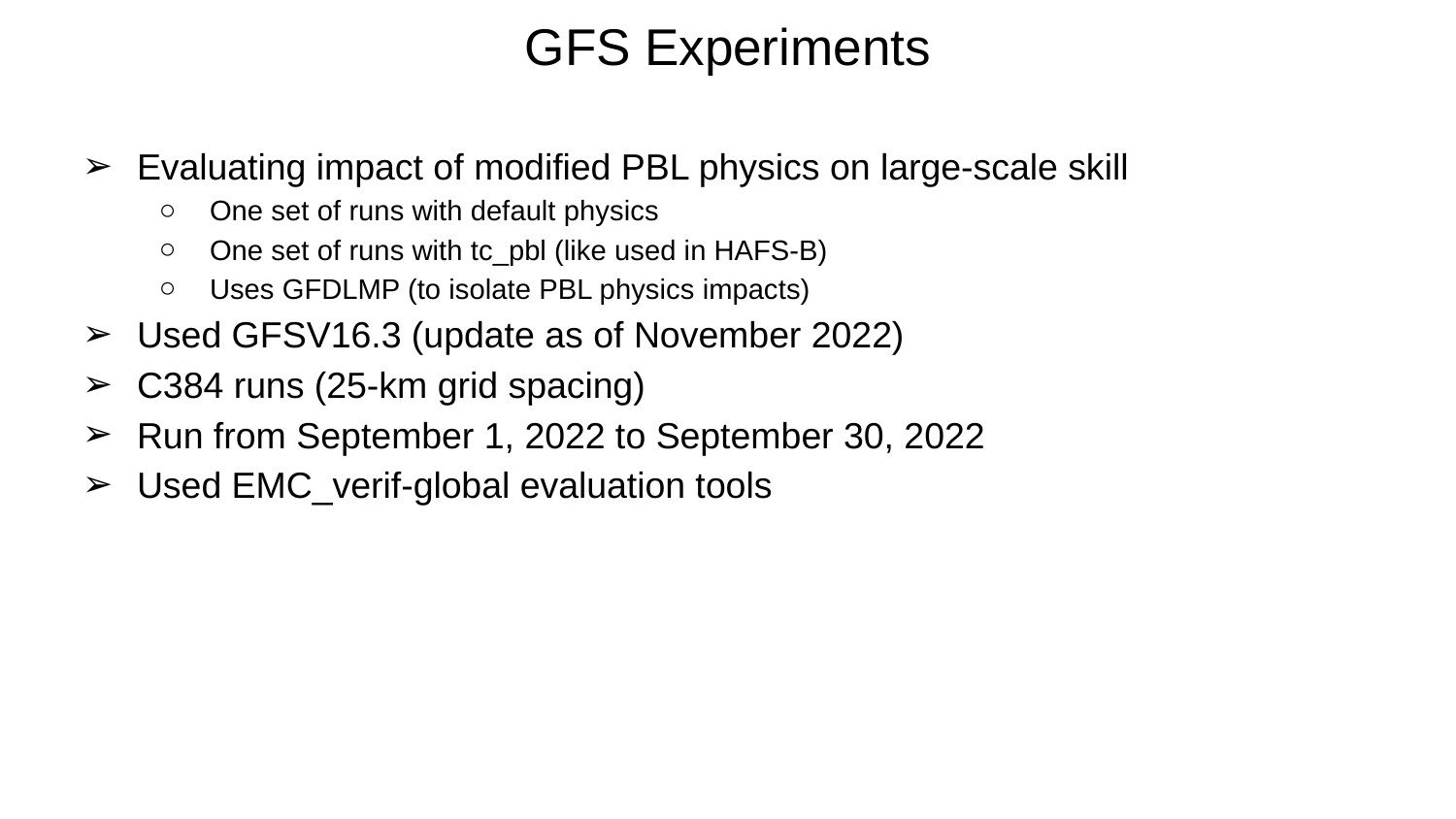

# GFS Experiments
Evaluating impact of modified PBL physics on large-scale skill
One set of runs with default physics
One set of runs with tc_pbl (like used in HAFS-B)
Uses GFDLMP (to isolate PBL physics impacts)
Used GFSV16.3 (update as of November 2022)
C384 runs (25-km grid spacing)
Run from September 1, 2022 to September 30, 2022
Used EMC_verif-global evaluation tools